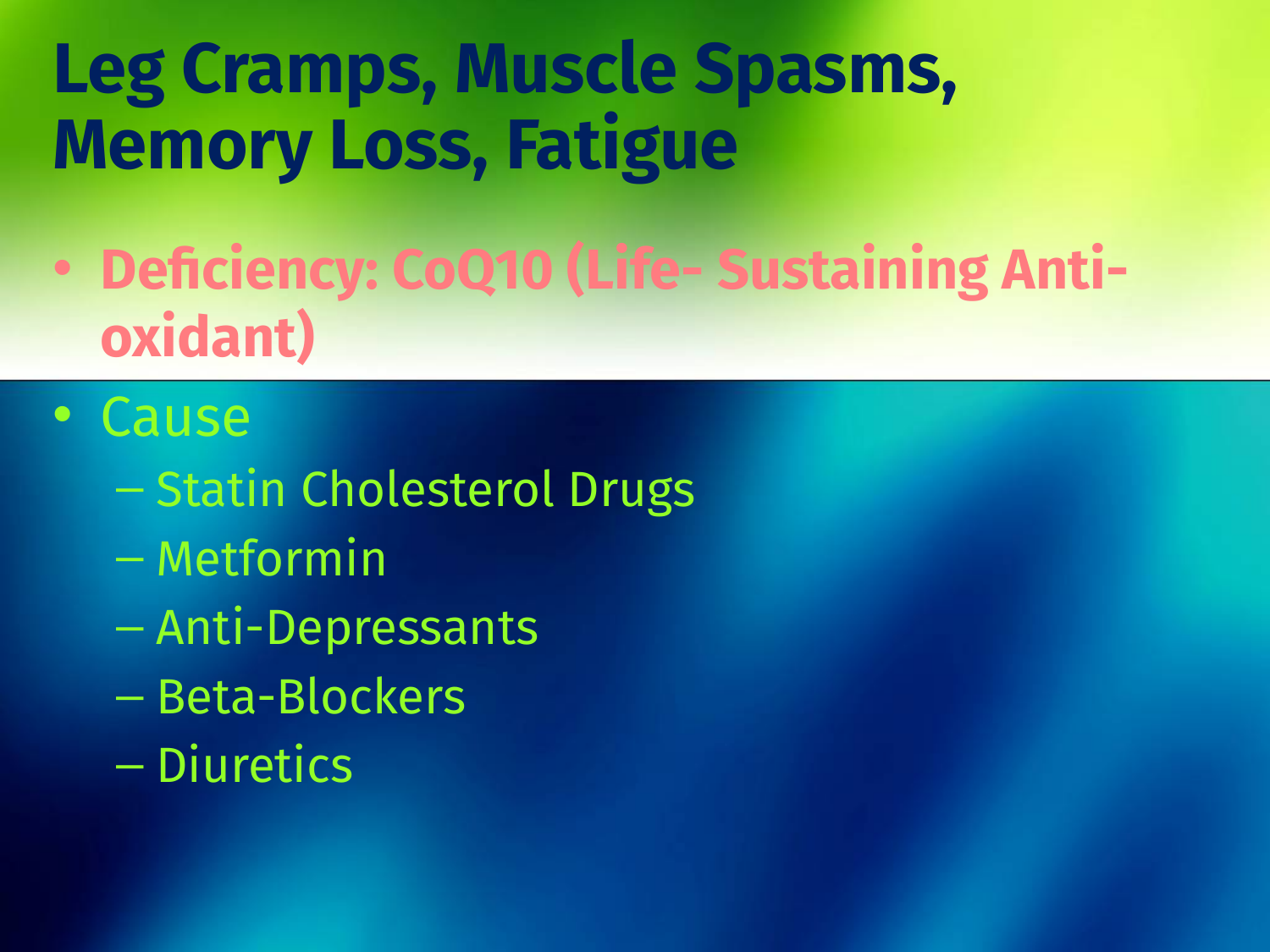

# Leg Cramps, Muscle Spasms, Memory Loss, Fatigue
Deficiency: CoQ10 (Life- Sustaining Anti-oxidant)
Cause
Statin Cholesterol Drugs
Metformin
Anti-Depressants
Beta-Blockers
Diuretics